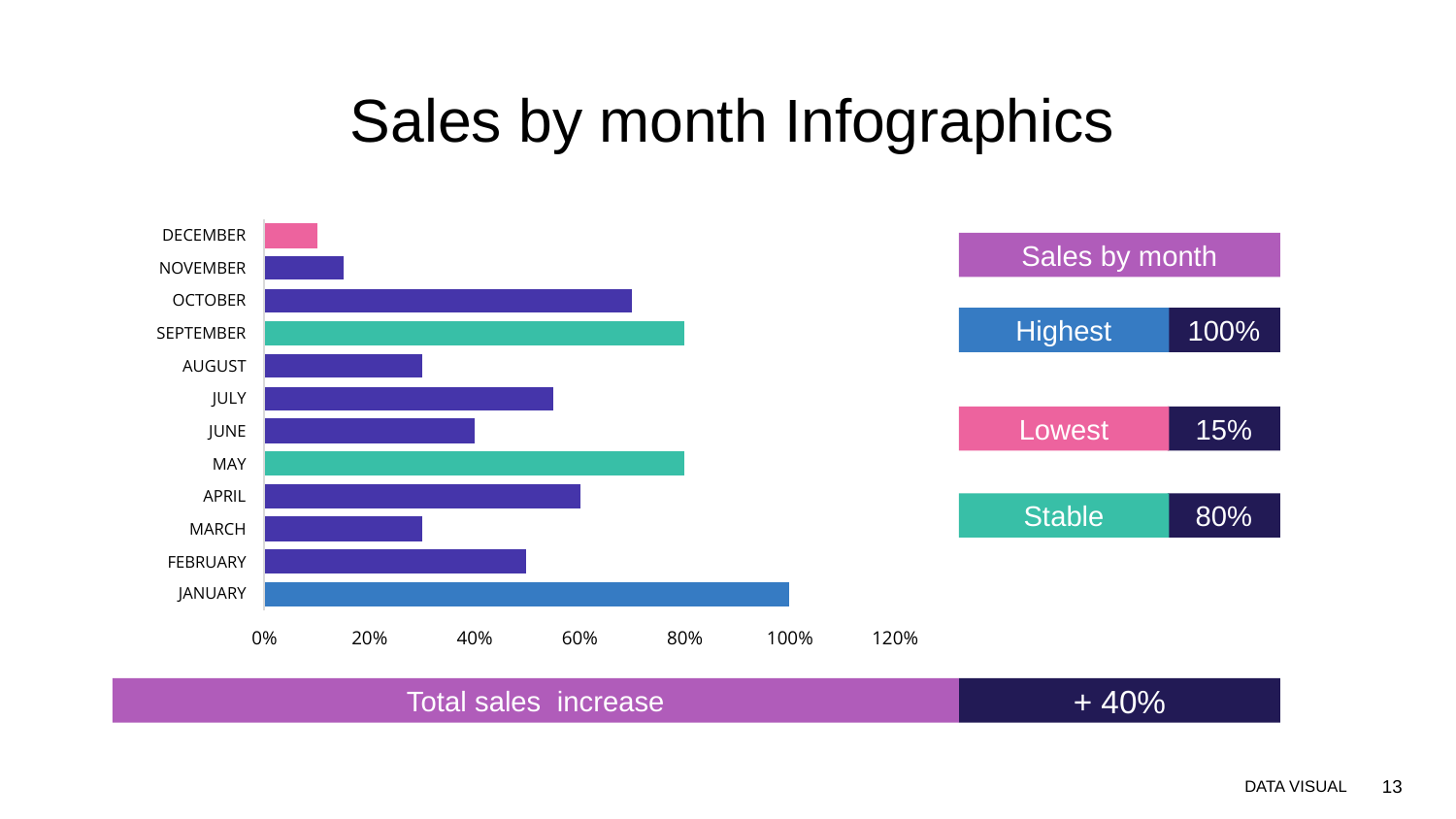

Sales by month Infographics

DECEMBER

NOVEMBER

OCTOBER

SEPTEMBER

AUGUST

JULY

JUNE

MAY

APRIL

MARCH

FEBRUARY

JANUARY

0%
20%
40%
60%
80%
100%
120%
Sales by month
100%
Highest
15%
Lowest
80%
Stable
Total sales  increase
+ 40%